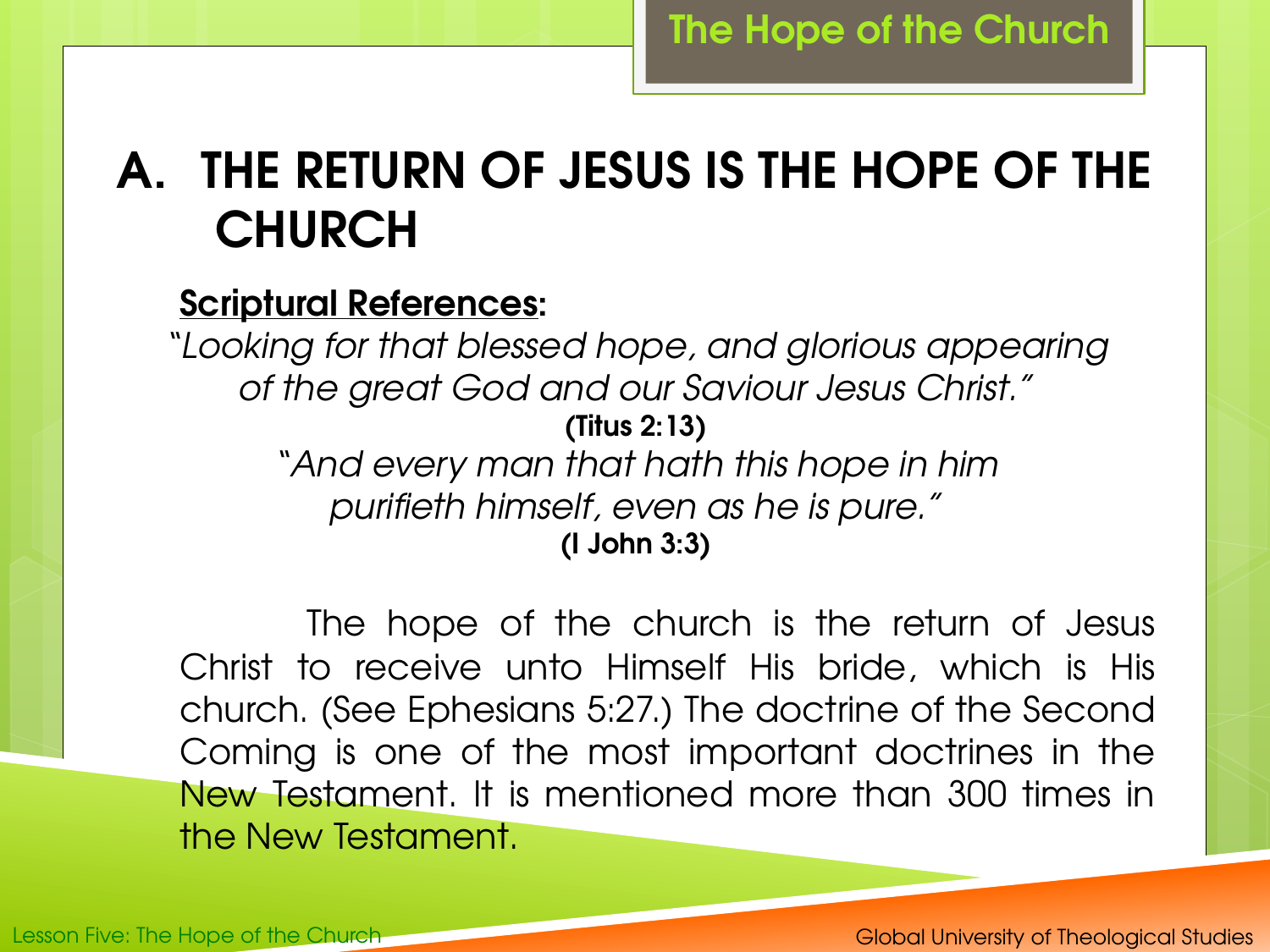

The Hope of the Church
 THE RETURN OF JESUS IS THE HOPE OF THE   CHURCH

Scriptural References:
“Looking for that blessed hope, and glorious appearing
of the great God and our Saviour Jesus Christ.”
(Titus 2:13)
“And every man that hath this hope in him
purifieth himself, even as he is pure.”
(I John 3:3)

	The hope of the church is the return of Jesus Christ to receive unto Himself His bride, which is His church. (See Ephesians 5:27.) The doctrine of the Second Coming is one of the most important doctrines in the New Testament. It is mentioned more than 300 times in the New Testament.

Lesson Five: The Hope of the Church
 Global University of Theological Studies